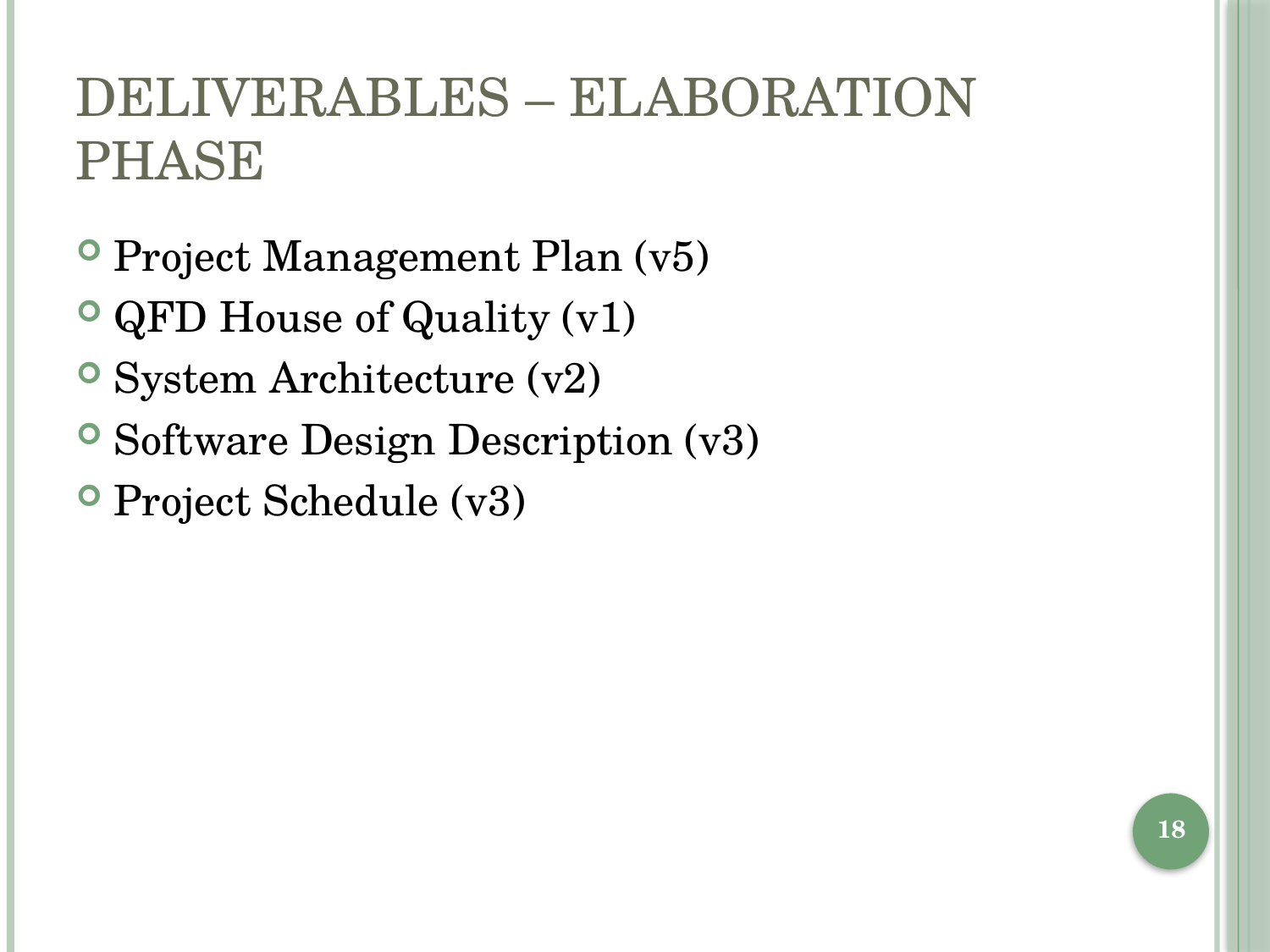

# Deliverables – Elaboration Phase
Project Management Plan (v5)
QFD House of Quality (v1)
System Architecture (v2)
Software Design Description (v3)
Project Schedule (v3)

18